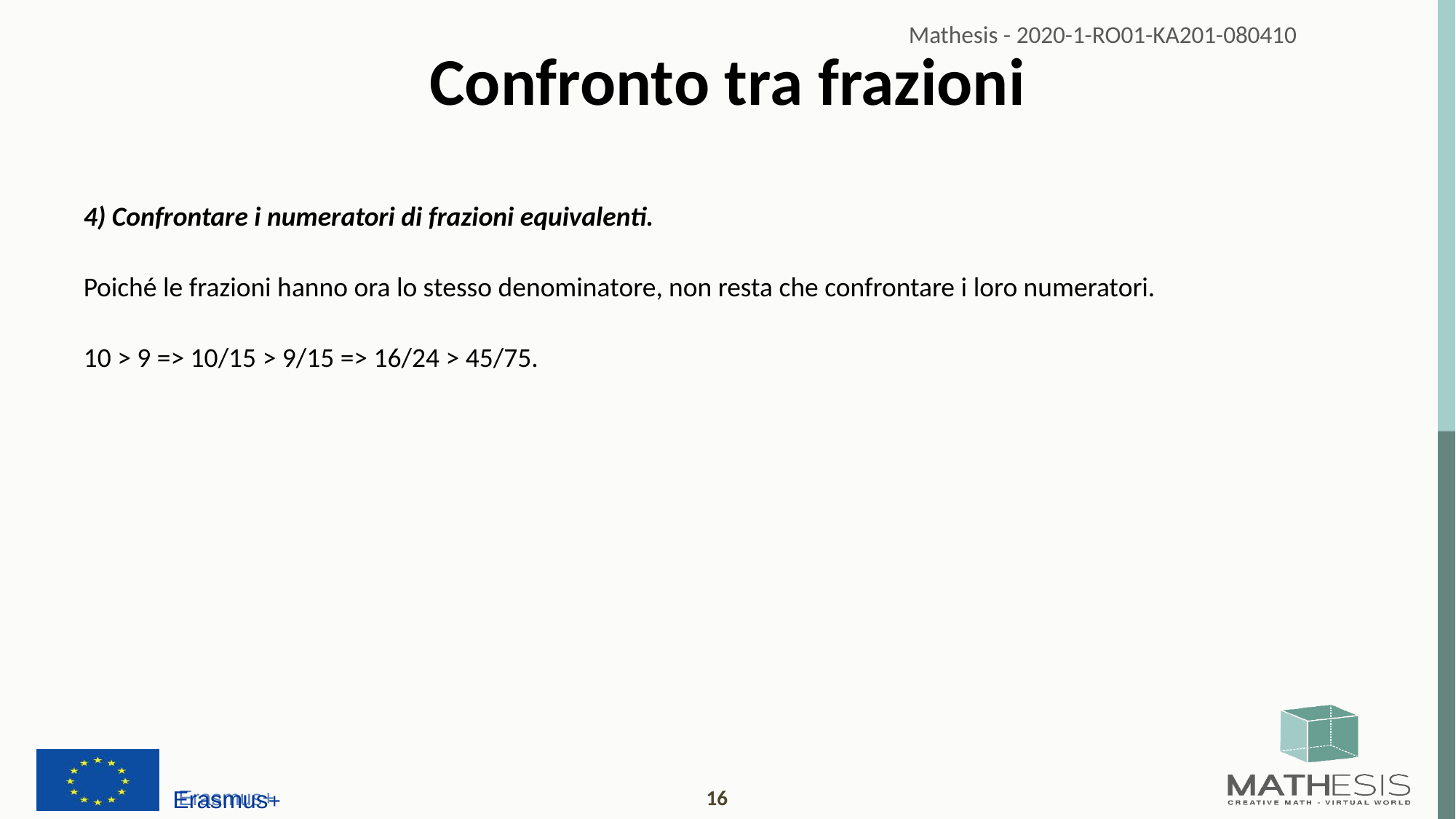

# Confronto tra frazioni
4) Confrontare i numeratori di frazioni equivalenti.
Poiché le frazioni hanno ora lo stesso denominatore, non resta che confrontare i loro numeratori.
10 > 9 => 10/15 > 9/15 => 16/24 > 45/75.